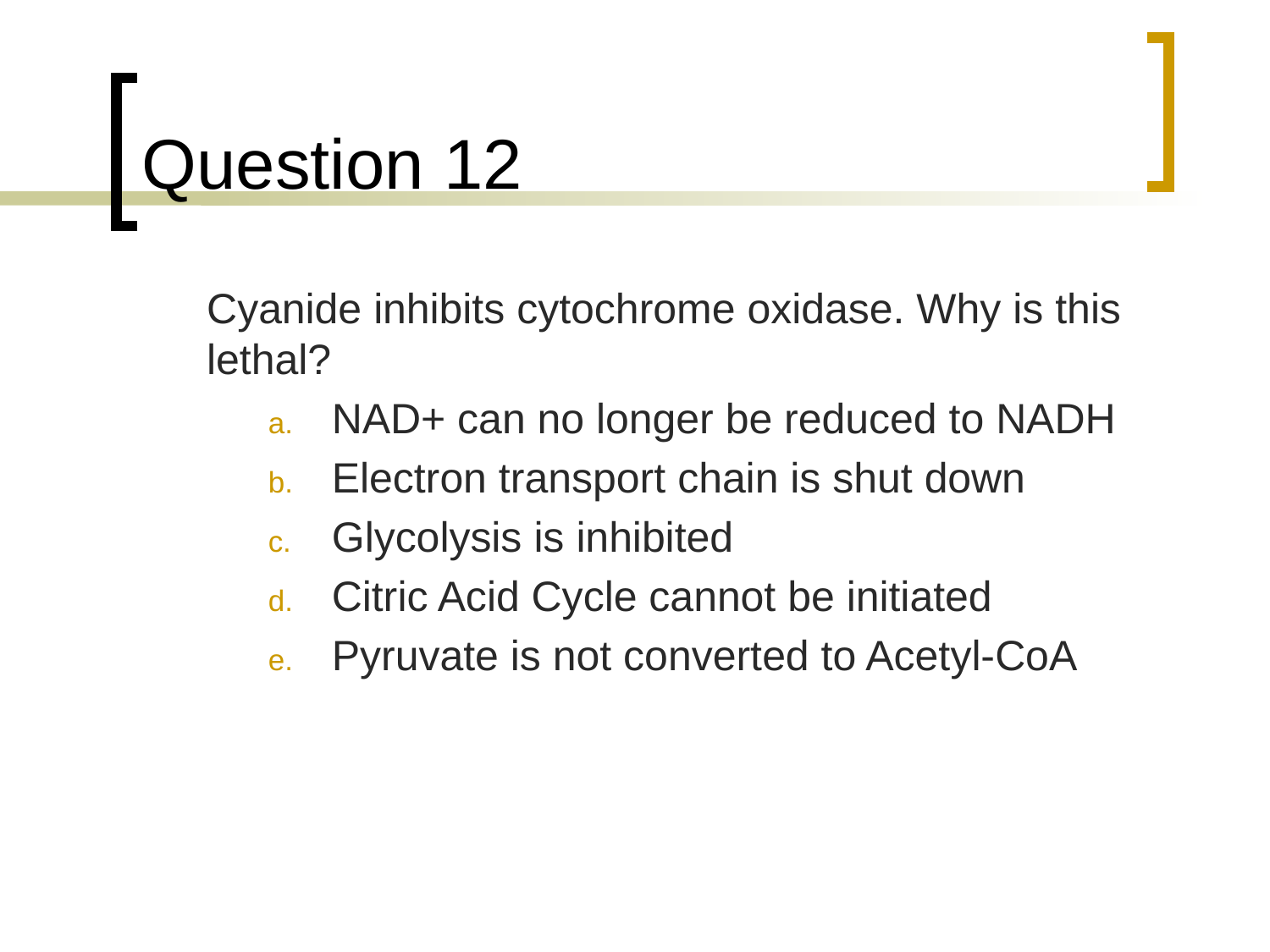

# Question 12
	Cyanide inhibits cytochrome oxidase. Why is this lethal?
NAD+ can no longer be reduced to NADH
Electron transport chain is shut down
Glycolysis is inhibited
Citric Acid Cycle cannot be initiated
Pyruvate is not converted to Acetyl-CoA